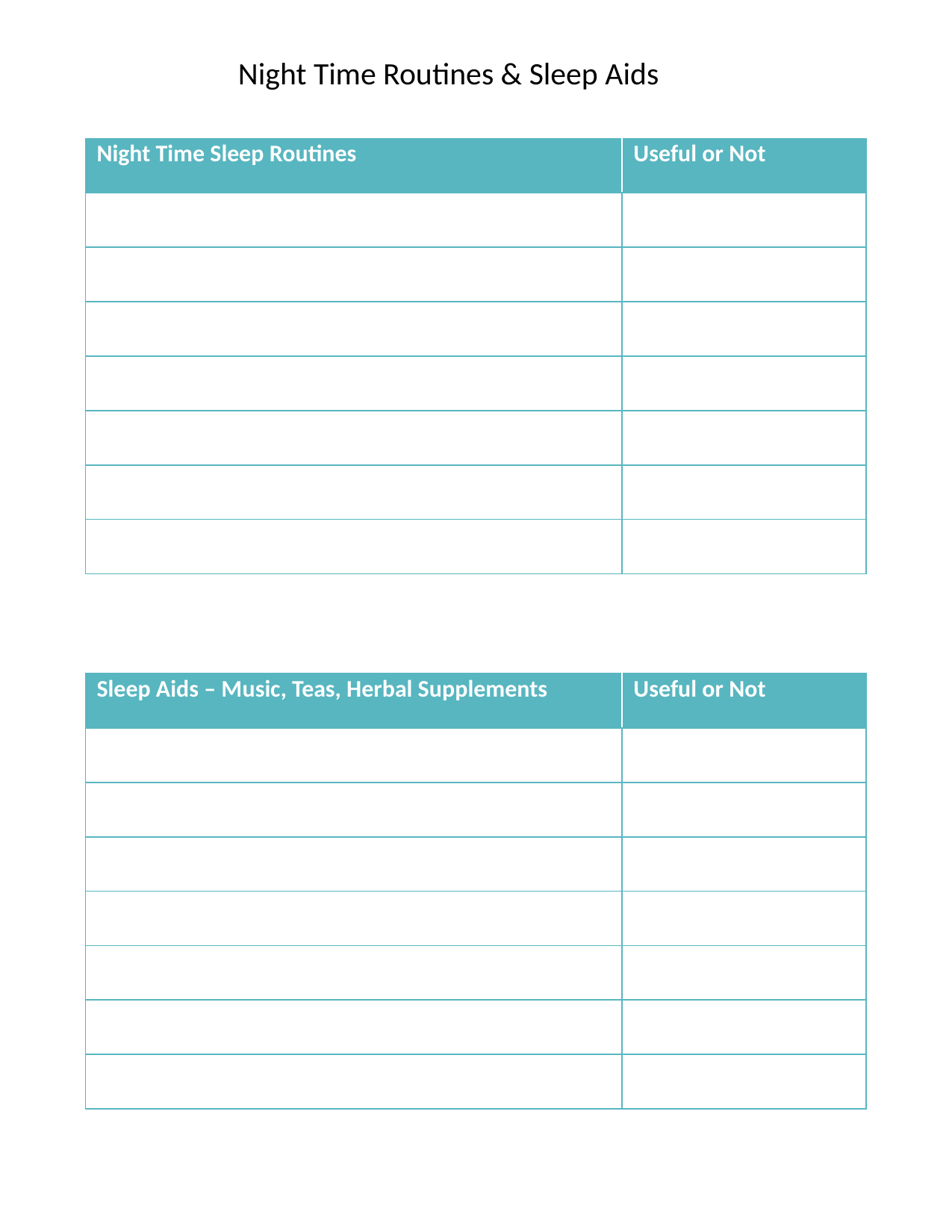

Night Time Routines & Sleep Aids
| Night Time Sleep Routines | Useful or Not |
| --- | --- |
|  |  |
|  |  |
|  |  |
|  |  |
|  |  |
|  |  |
|  |  |
| Sleep Aids – Music, Teas, Herbal Supplements | Useful or Not |
| --- | --- |
|  |  |
|  |  |
|  |  |
|  |  |
|  |  |
|  |  |
|  |  |